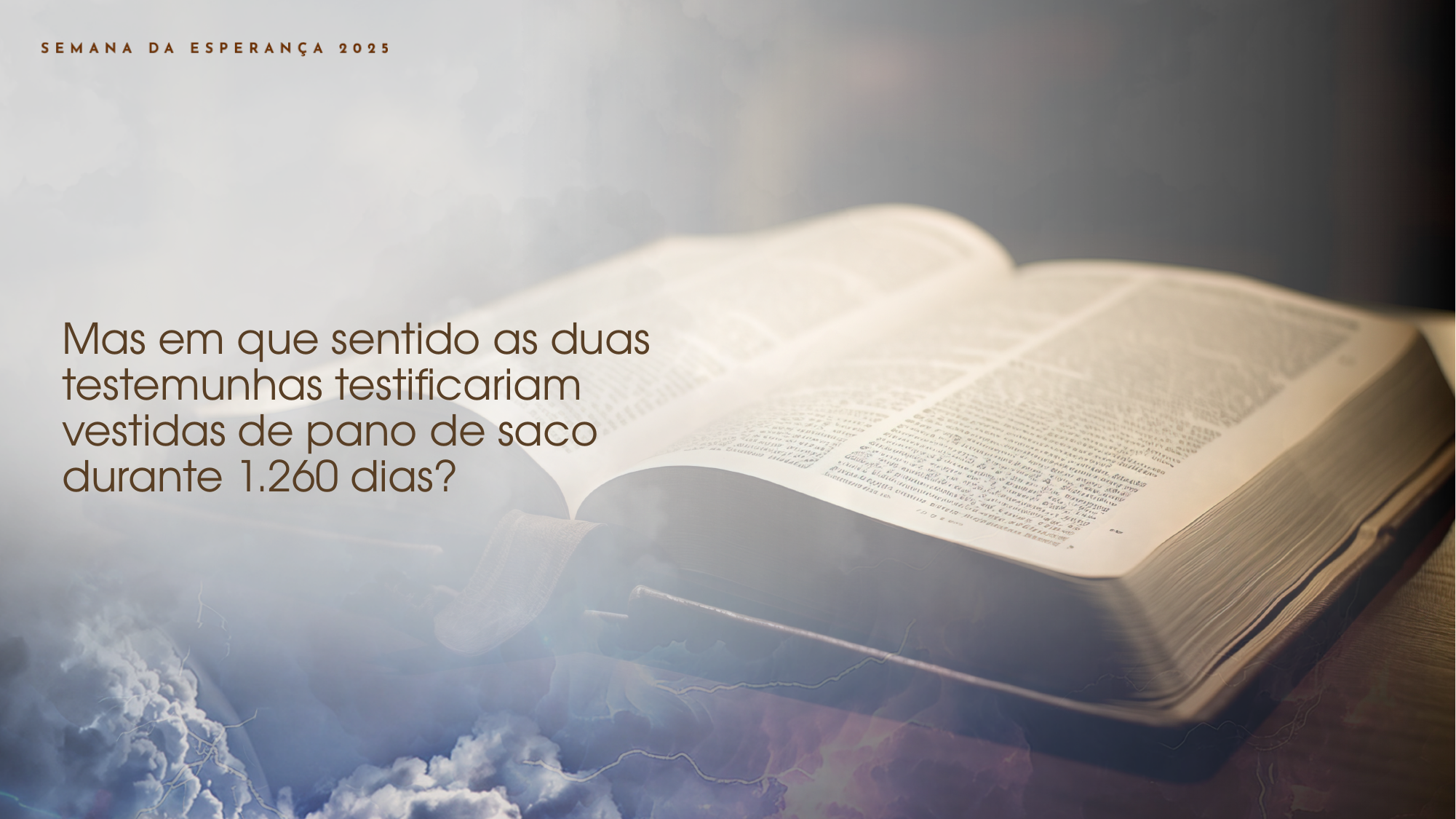

Mas em que sentido as duas testemunhas testificariam vestidas de pano de saco durante 1.260 dias?